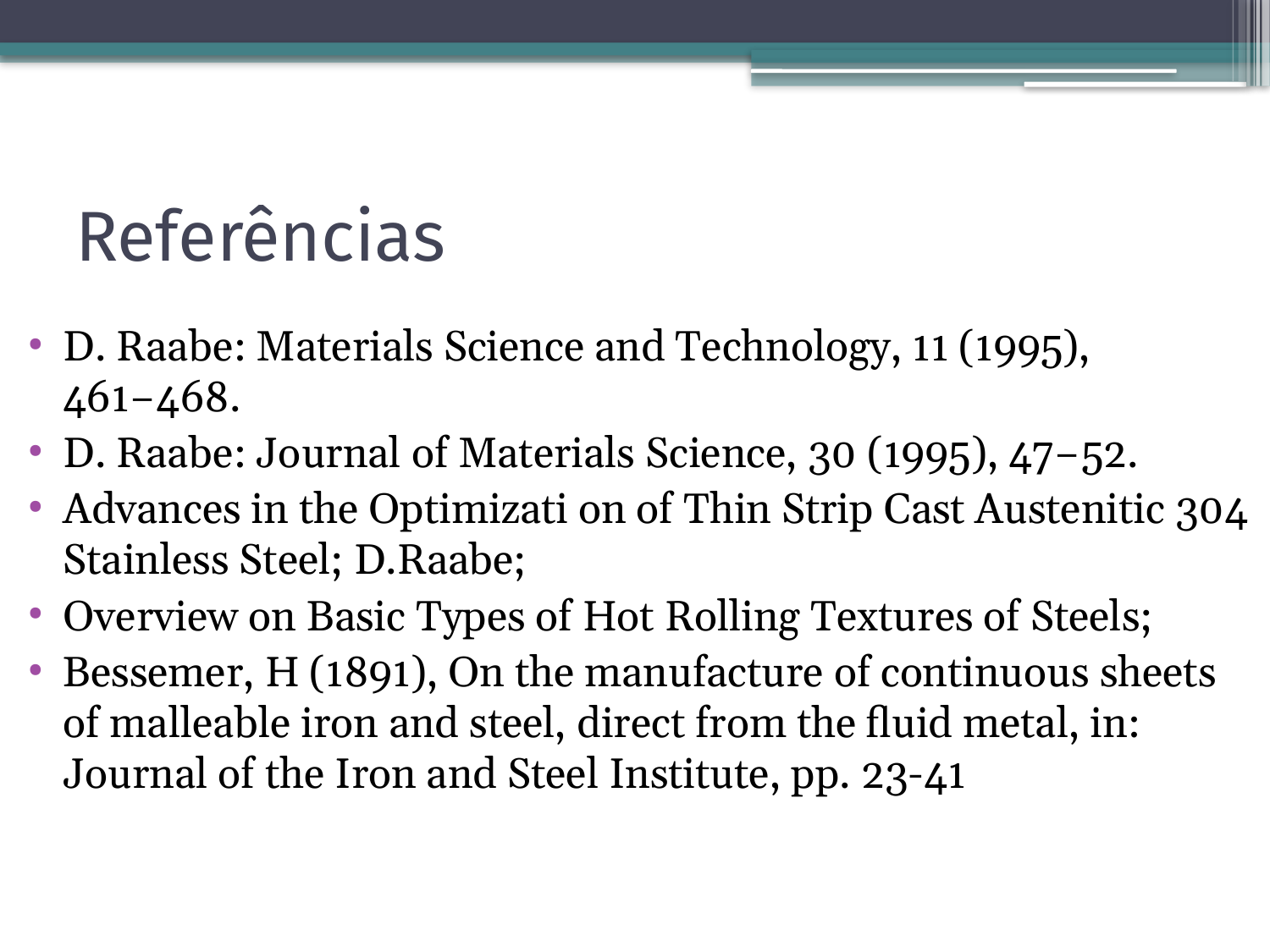

# Referências
D. Raabe: Materials Science and Technology, 11 (1995), 461−468.
D. Raabe: Journal of Materials Science, 30 (1995), 47−52.
Advances in the Optimizati on of Thin Strip Cast Austenitic 304 Stainless Steel; D.Raabe;
Overview on Basic Types of Hot Rolling Textures of Steels;
Bessemer, H (1891), On the manufacture of continuous sheets of malleable iron and steel, direct from the fluid metal, in: Journal of the Iron and Steel Institute, pp. 23-41